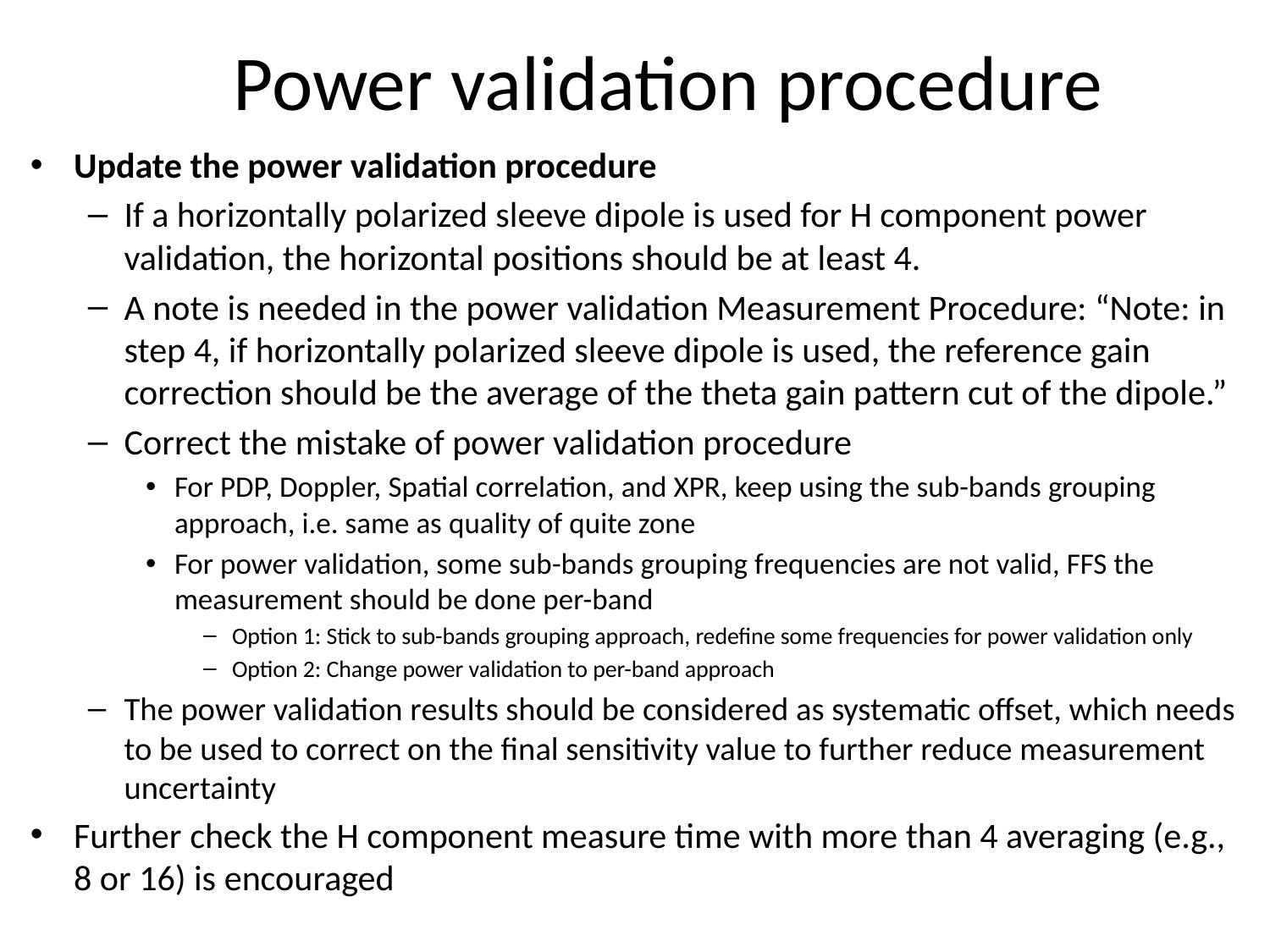

# Power validation procedure
Update the power validation procedure
If a horizontally polarized sleeve dipole is used for H component power validation, the horizontal positions should be at least 4.
A note is needed in the power validation Measurement Procedure: “Note: in step 4, if horizontally polarized sleeve dipole is used, the reference gain correction should be the average of the theta gain pattern cut of the dipole.”
Correct the mistake of power validation procedure
For PDP, Doppler, Spatial correlation, and XPR, keep using the sub-bands grouping approach, i.e. same as quality of quite zone
For power validation, some sub-bands grouping frequencies are not valid, FFS the measurement should be done per-band
Option 1: Stick to sub-bands grouping approach, redefine some frequencies for power validation only
Option 2: Change power validation to per-band approach
The power validation results should be considered as systematic offset, which needs to be used to correct on the final sensitivity value to further reduce measurement uncertainty
Further check the H component measure time with more than 4 averaging (e.g., 8 or 16) is encouraged